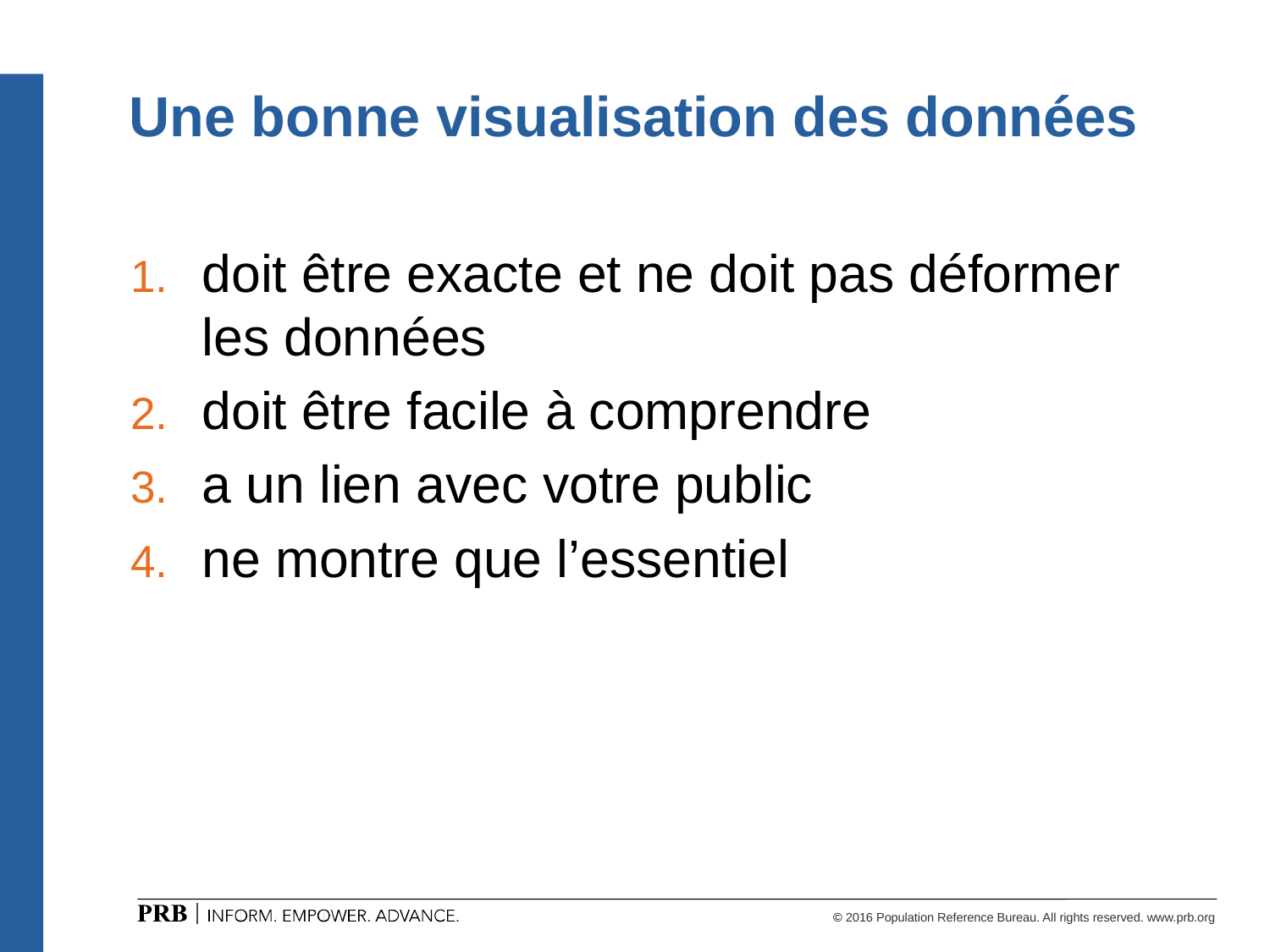

# Une bonne visualisation des données
doit être exacte et ne doit pas déformer les données
doit être facile à comprendre
a un lien avec votre public
ne montre que l’essentiel